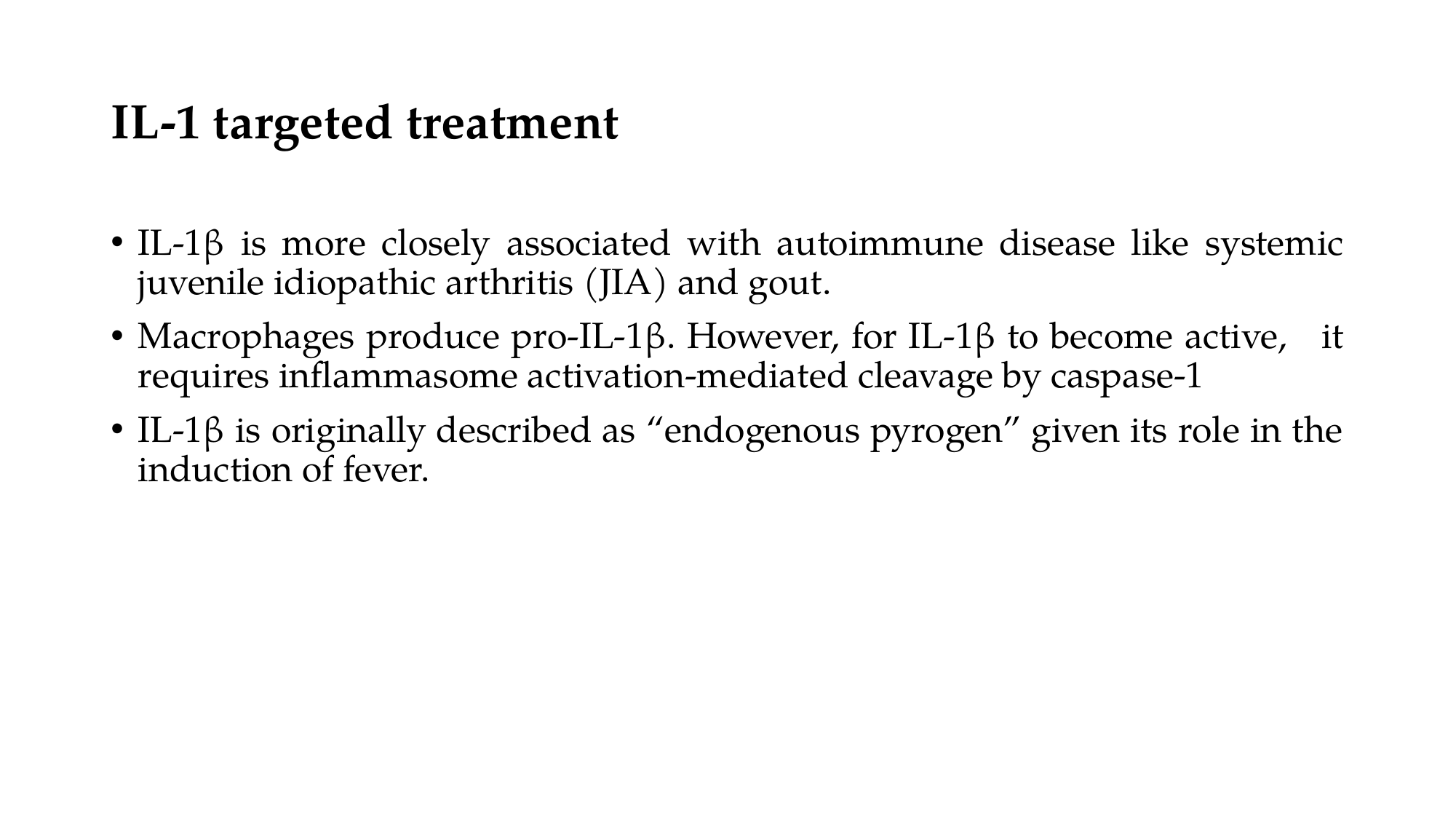

# IL-1 targeted treatment
IL-1β is more closely associated with autoimmune disease like systemic juvenile idiopathic arthritis (JIA) and gout.
Macrophages produce pro-IL-1β. However, for IL-1β to become active,   it requires inflammasome activation-mediated cleavage by caspase-1
IL-1β is originally described as “endogenous pyrogen” given its role in the induction of fever.